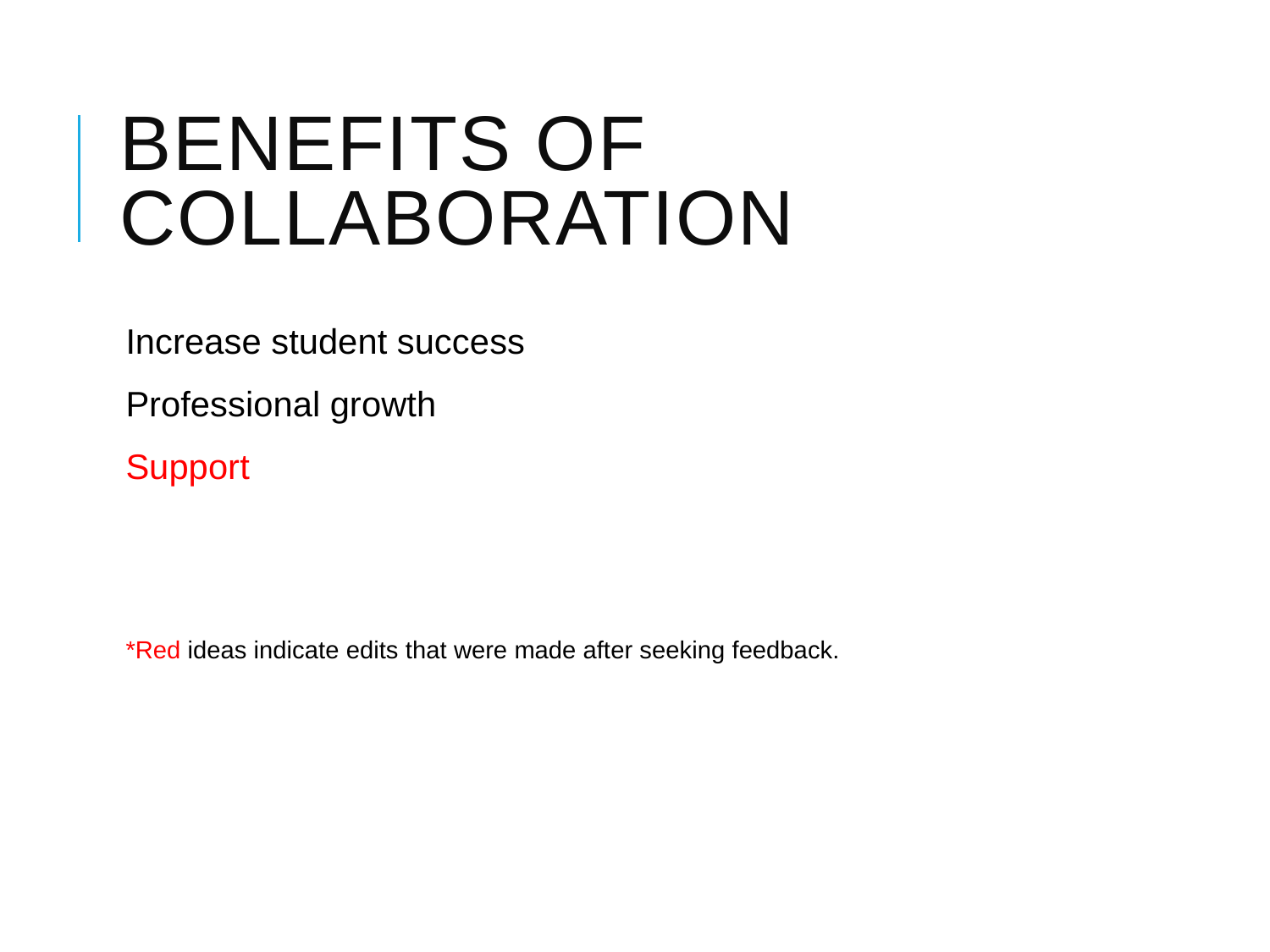

# Benefits of collaboration
Increase student success
Professional growth
Support

*Red ideas indicate edits that were made after seeking feedback.